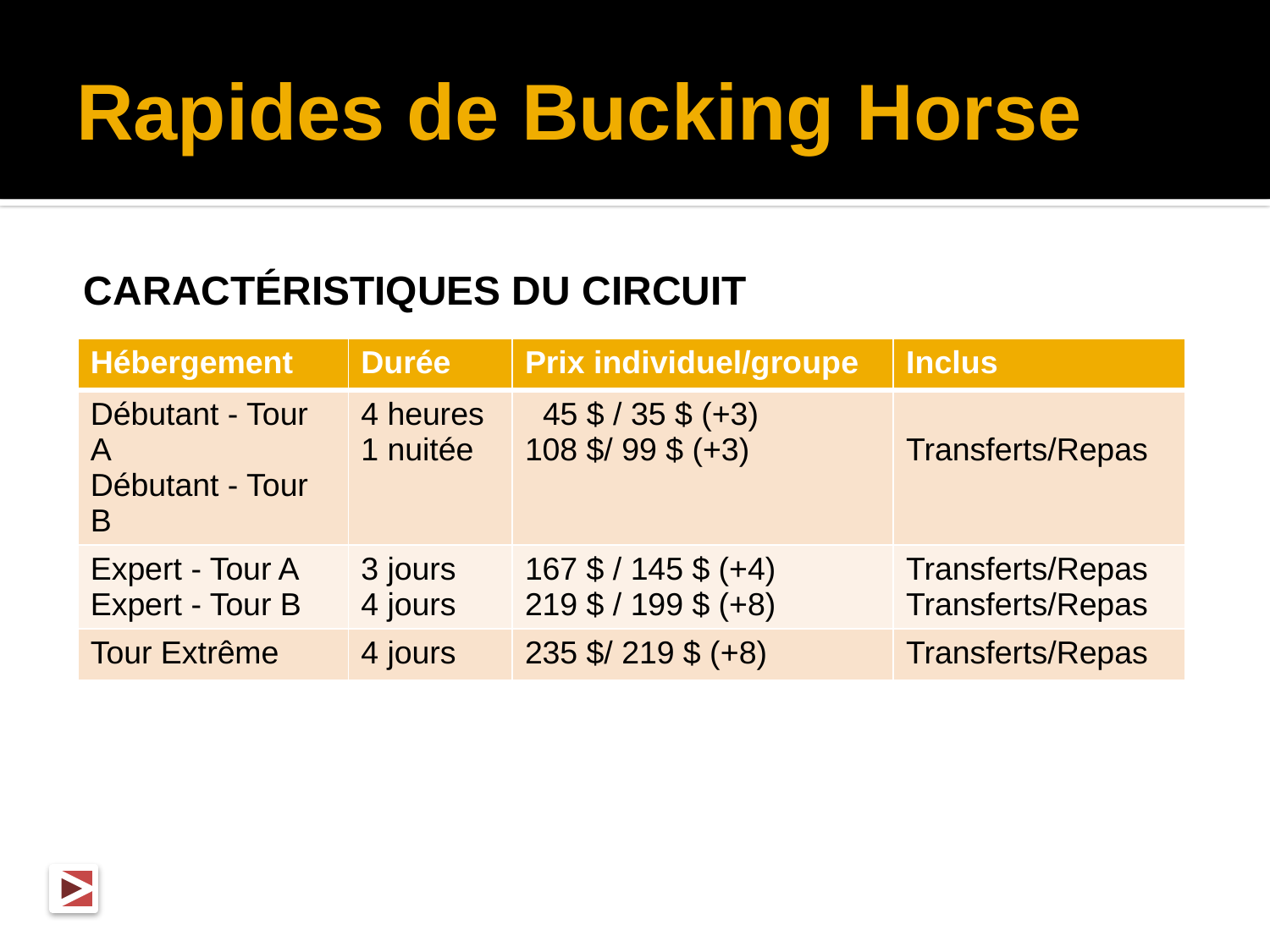

# Rapides de Bucking Horse
Caractéristiques du circuit
| Hébergement | Durée | Prix individuel/groupe | Inclus |
| --- | --- | --- | --- |
| Débutant - Tour A Débutant - Tour B | 4 heures 1 nuitée | 45 $ / 35 $ (+3) 108 $/ 99 $ (+3) | Transferts/Repas |
| Expert - Tour A Expert - Tour B | 3 jours 4 jours | 167 $ / 145 $ (+4) 219 $ / 199 $ (+8) | Transferts/Repas Transferts/Repas |
| Tour Extrême | 4 jours | 235 $/ 219 $ (+8) | Transferts/Repas |